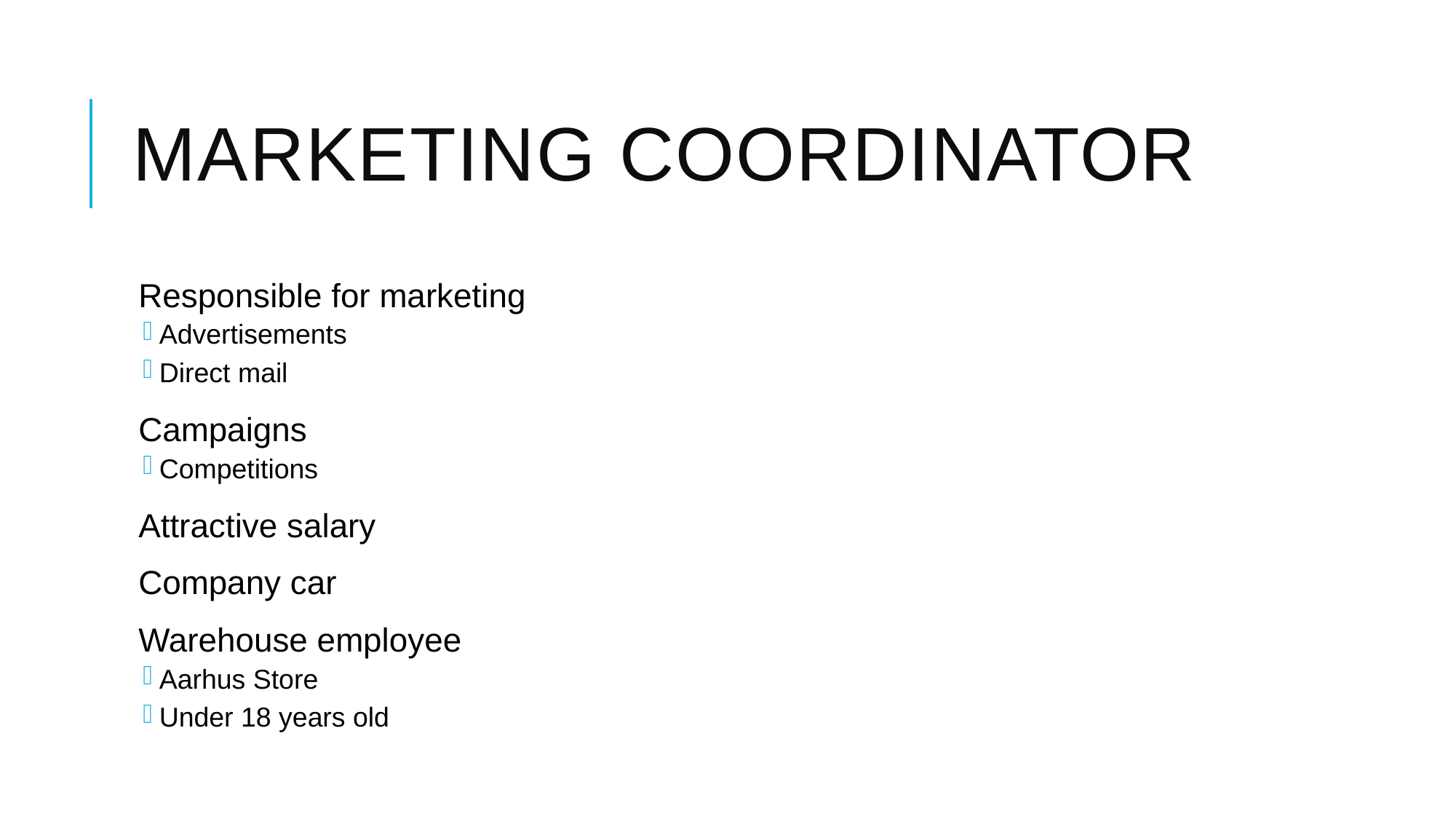

# marketing Coordinator
Responsible for marketing
Advertisements
Direct mail
Campaigns
Competitions
Attractive salary
Company car
Warehouse employee
Aarhus Store
Under 18 years old